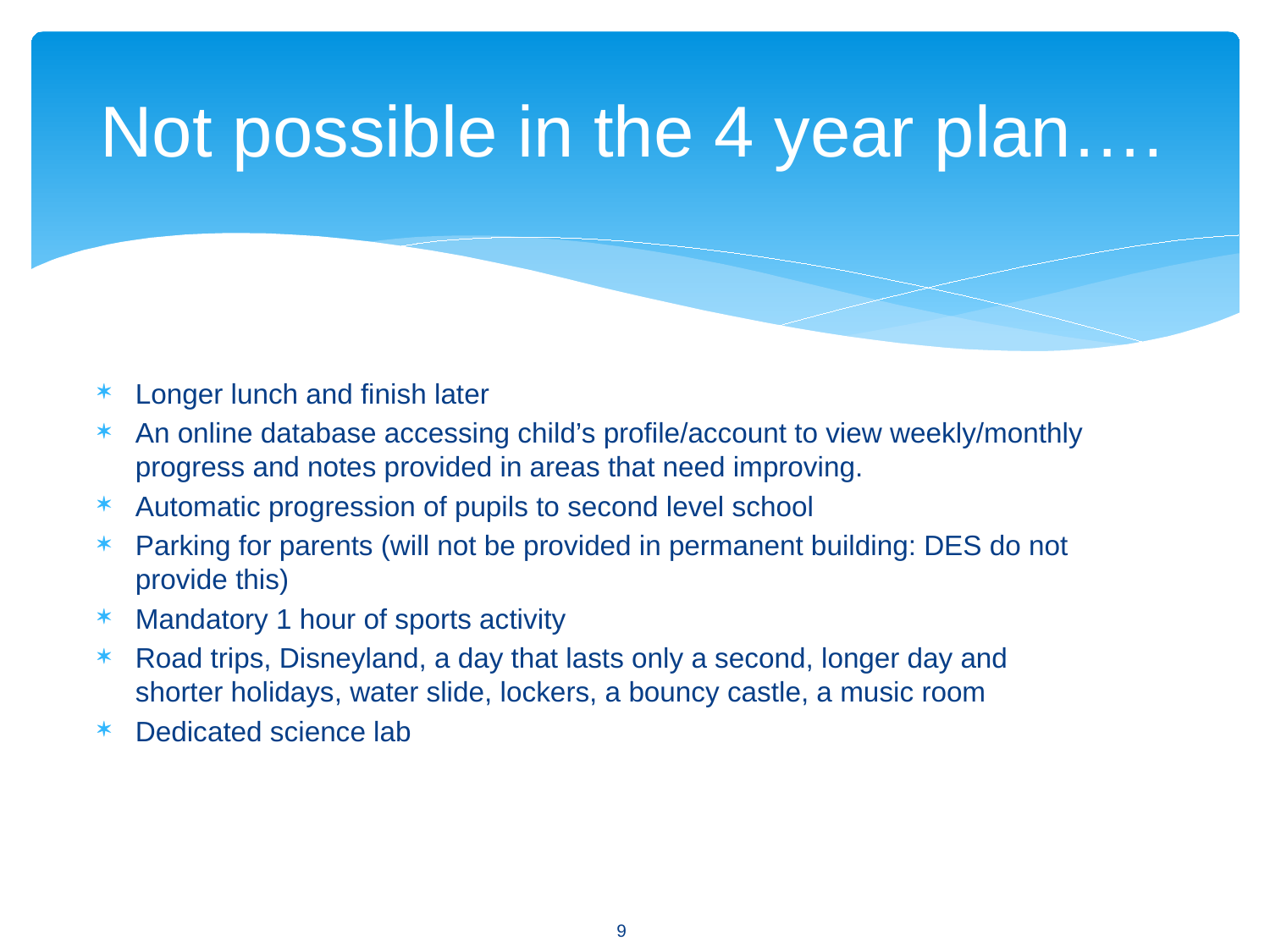

# Not possible in the 4 year plan….
Longer lunch and finish later
An online database accessing child’s profile/account to view weekly/monthly progress and notes provided in areas that need improving.
Automatic progression of pupils to second level school
Parking for parents (will not be provided in permanent building: DES do not provide this)
Mandatory 1 hour of sports activity
Road trips, Disneyland, a day that lasts only a second, longer day and shorter holidays, water slide, lockers, a bouncy castle, a music room
Dedicated science lab

9